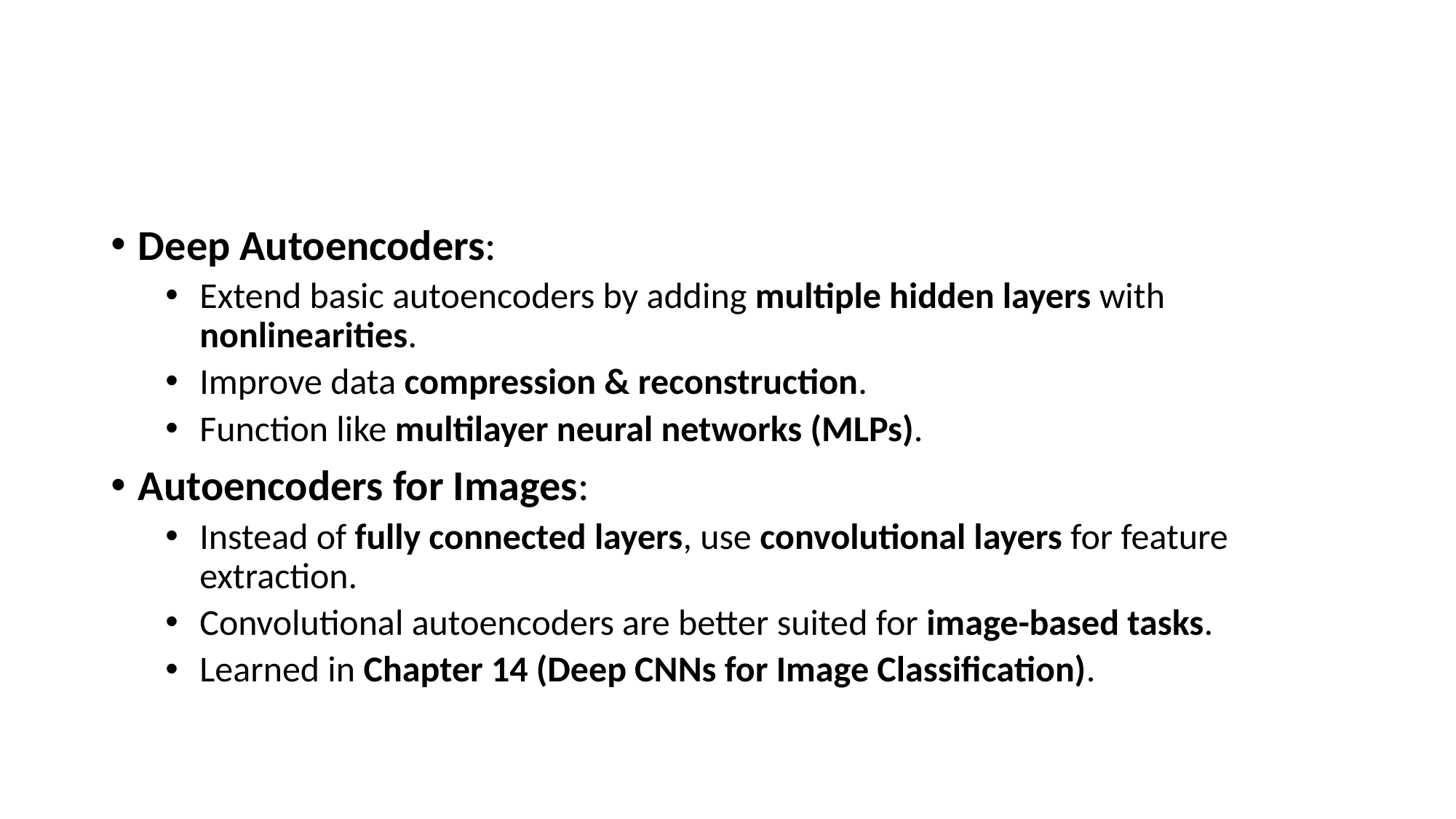

#
Deep Autoencoders:
Extend basic autoencoders by adding multiple hidden layers with nonlinearities.
Improve data compression & reconstruction.
Function like multilayer neural networks (MLPs).
Autoencoders for Images:
Instead of fully connected layers, use convolutional layers for feature extraction.
Convolutional autoencoders are better suited for image-based tasks.
Learned in Chapter 14 (Deep CNNs for Image Classification).